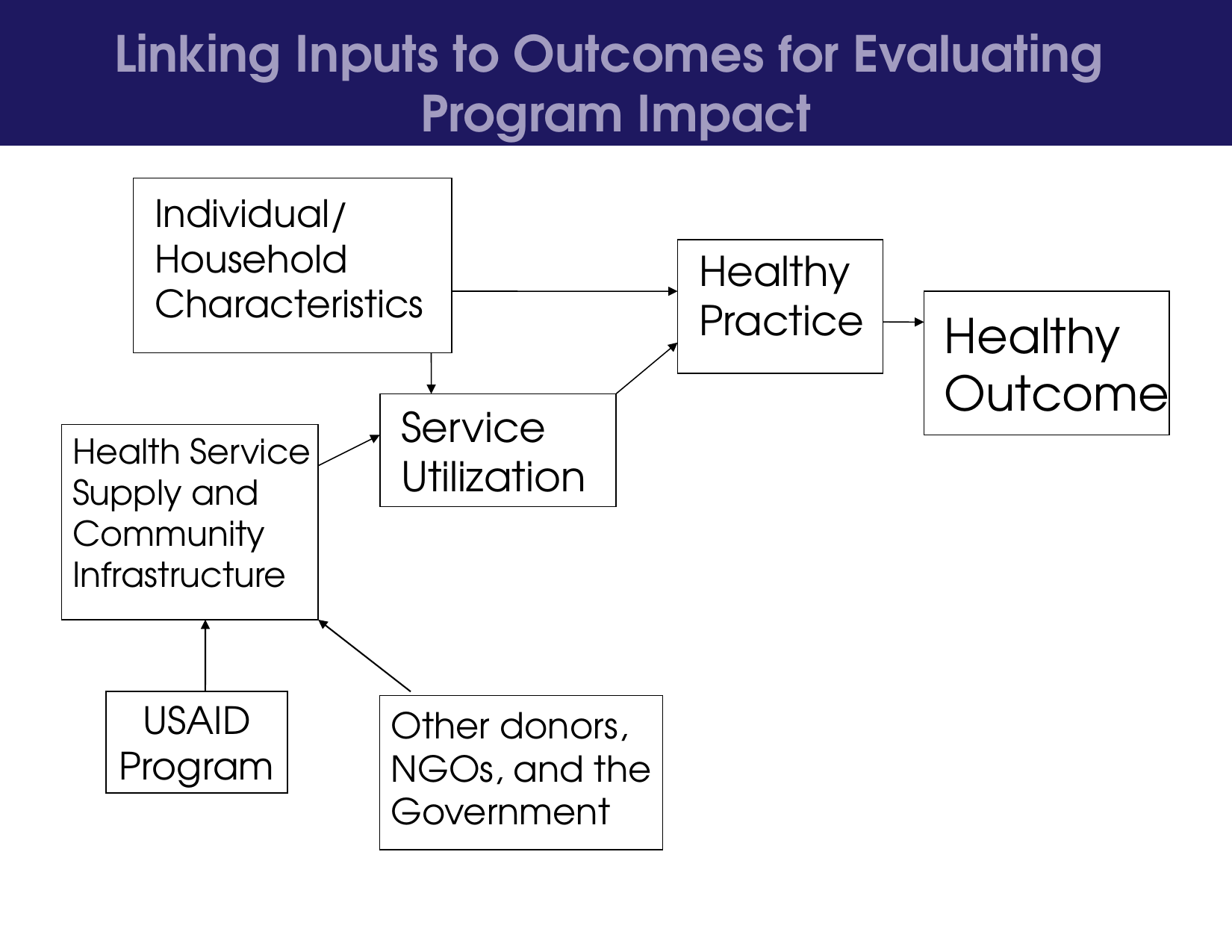

Linking Inputs to Outcomes for Evaluating
Program Impact

Individual/
Household
Characteristics

Healthy
Practice

Healthy
Outcome

Service
Utilization

Health Service
Supply and Community Infrastructure

USAID Program

Other donors, NGOs, and the Government